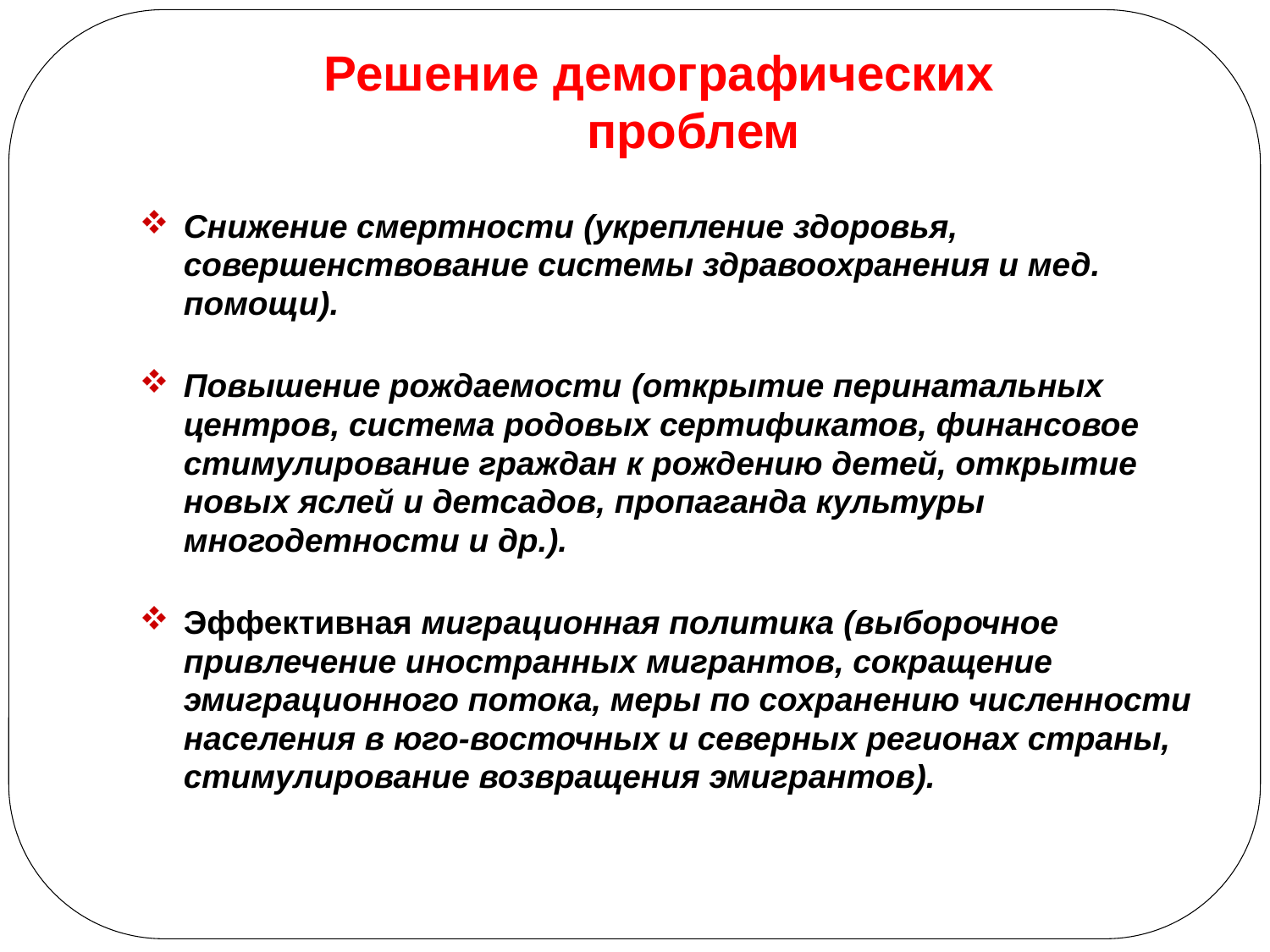

# Решение демографических проблем
Снижение смертности (укрепление здоровья, совершенствование системы здравоохранения и мед. помощи).
Повышение рождаемости (открытие перинатальных центров, система родовых сертификатов, финансовое стимулирование граждан к рождению детей, открытие новых яслей и детсадов, пропаганда культуры многодетности и др.).
Эффективная миграционная политика (выборочное привлечение иностранных мигрантов, сокращение эмиграционного потока, меры по сохранению численности населения в юго-восточных и северных регионах страны, стимулирование возвращения эмигрантов).